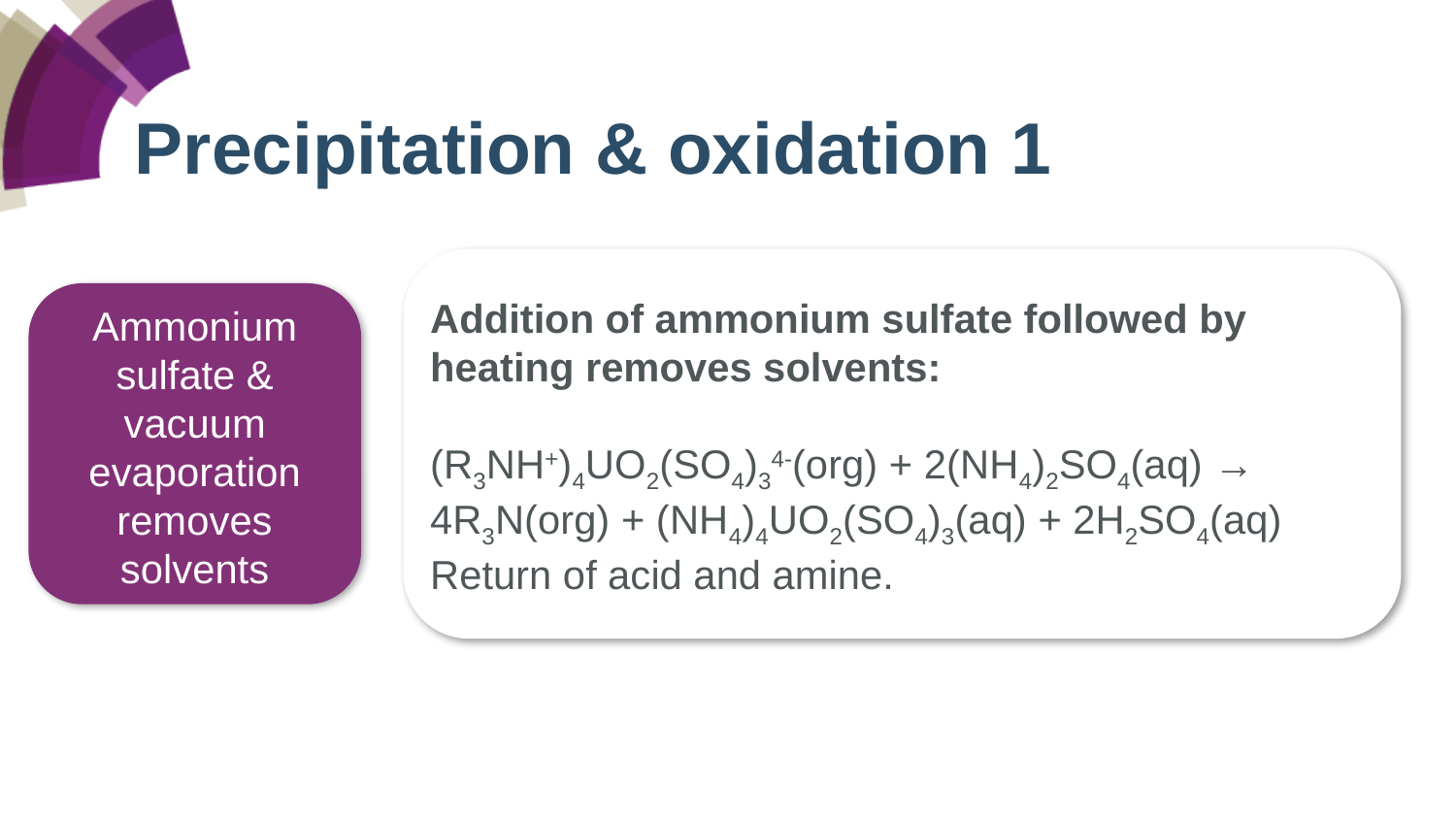

# Precipitation & oxidation 1
Addition of ammonium sulfate followed by heating removes solvents:

(R3NH+)4UO2(SO4)34-(org) + 2(NH4)2SO4(aq) →
4R3N(org) + (NH4)4UO2(SO4)3(aq) + 2H2SO4(aq)
Return of acid and amine.
Ammonium sulfate & vacuum evaporation removes solvents